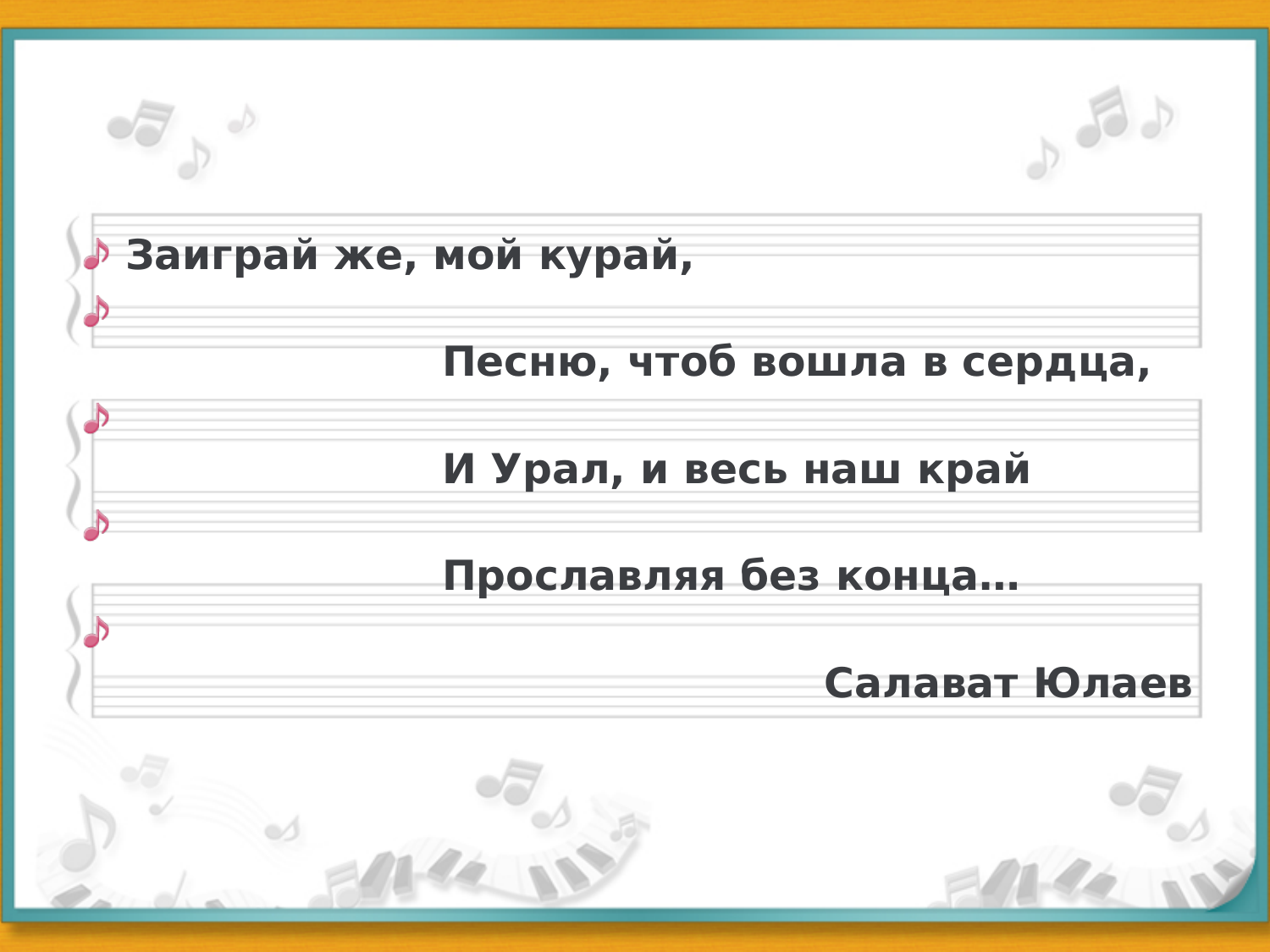

#
 Заиграй же, мой курай,
                                                                                                   Песню, чтоб вошла в сердца,
                                                                                                   И Урал, и весь наш край
                                                                                                   Прославляя без конца…
                                                                                                                        Салават Юлаев